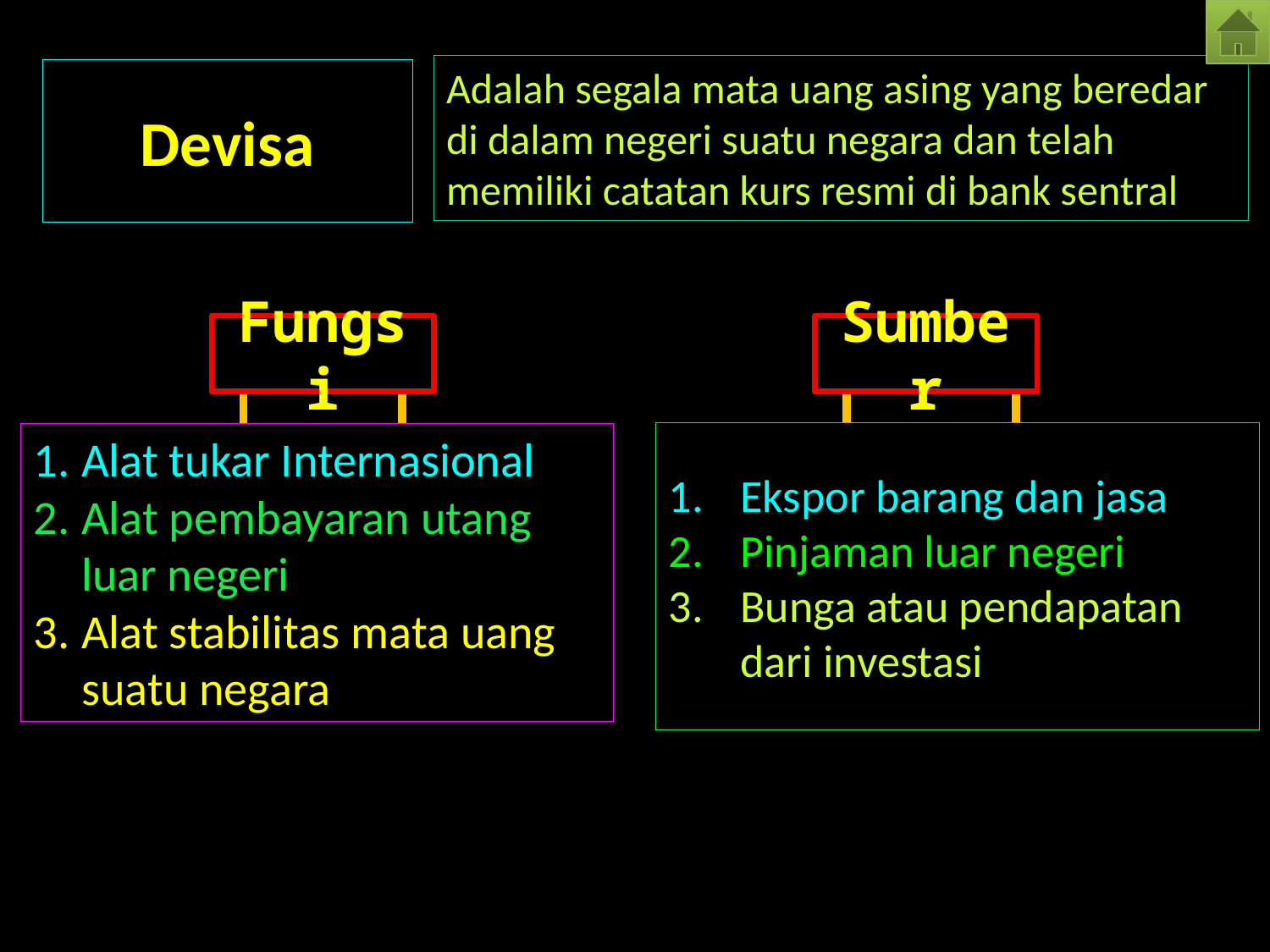

Adalah segala mata uang asing yang beredar di dalam negeri suatu negara dan telah memiliki catatan kurs resmi di bank sentral
# Devisa
Fungsi
Sumber

Alat tukar Internasional
Alat pembayaran utang luar negeri
Alat stabilitas mata uang suatu negara
Ekspor barang dan jasa
Pinjaman luar negeri
Bunga atau pendapatan dari investasi